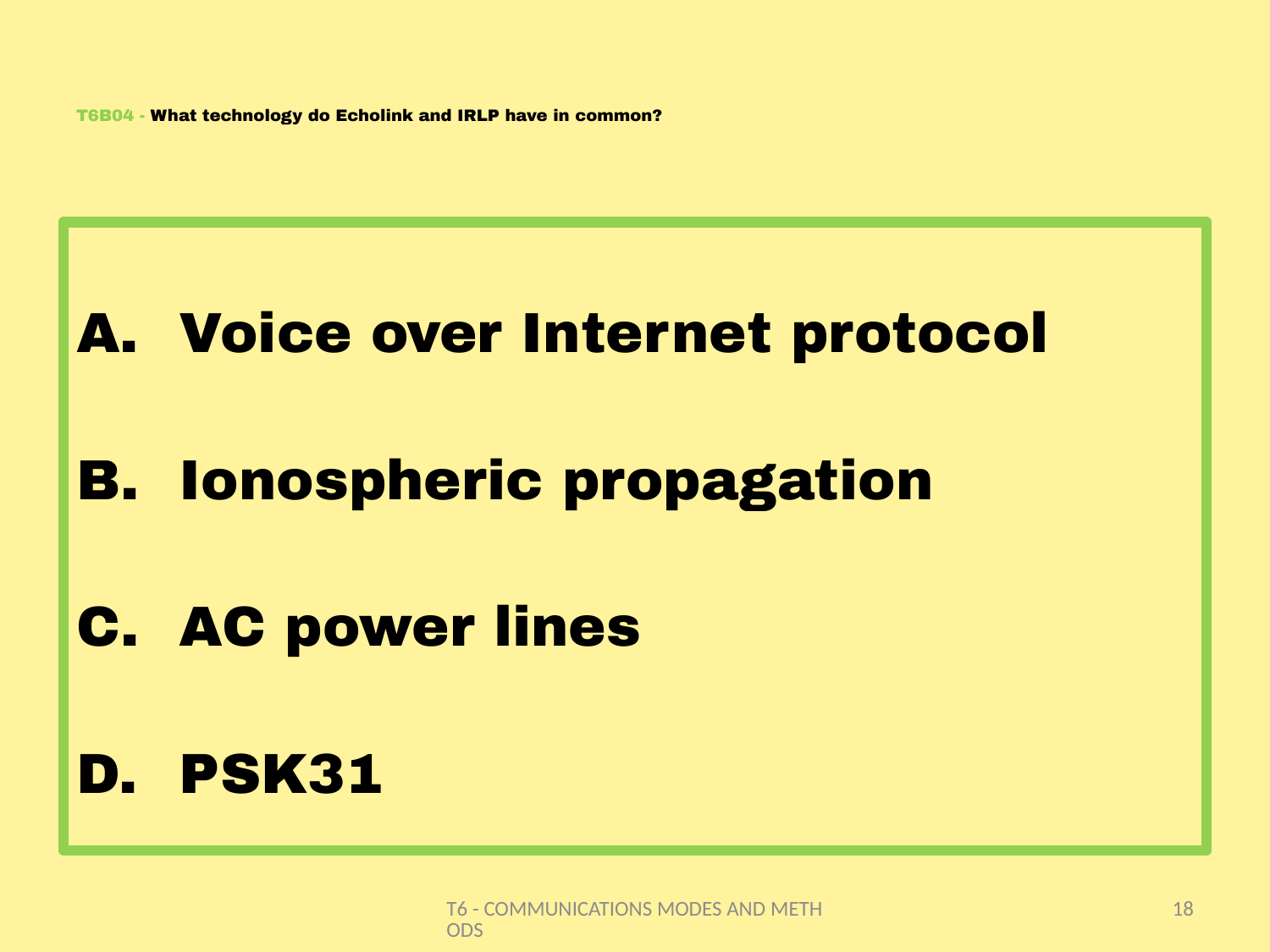

# T6B04 - What technology do Echolink and IRLP have in common?
Voice over Internet protocol
Ionospheric propagation
AC power lines
PSK31
T6 - COMMUNICATIONS MODES AND METHODS
18